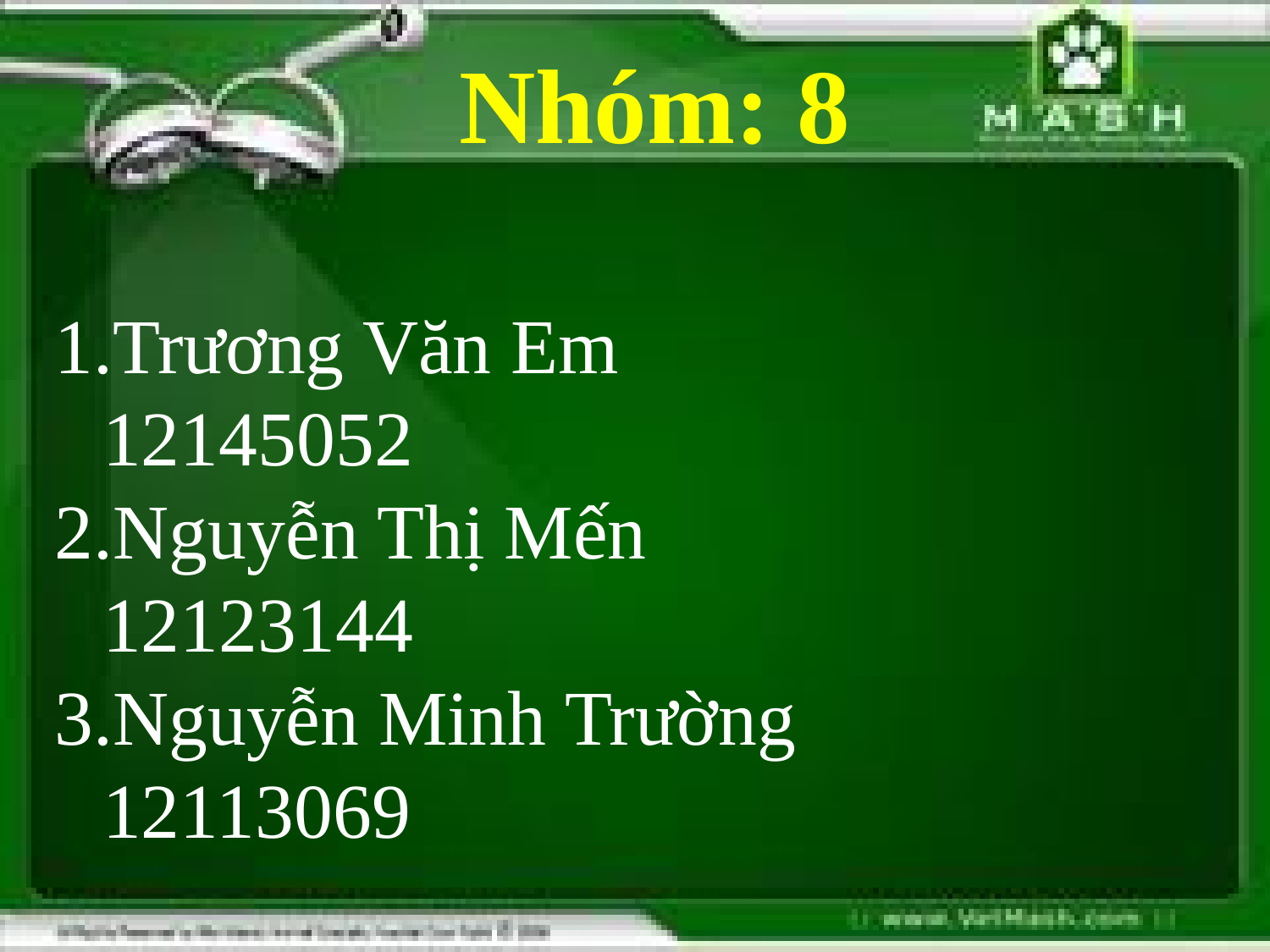

Nhóm: 8
Trương Văn Em  		      12145052
Nguyễn Thị Mến		      12123144
Nguyễn Minh Trường	      12113069